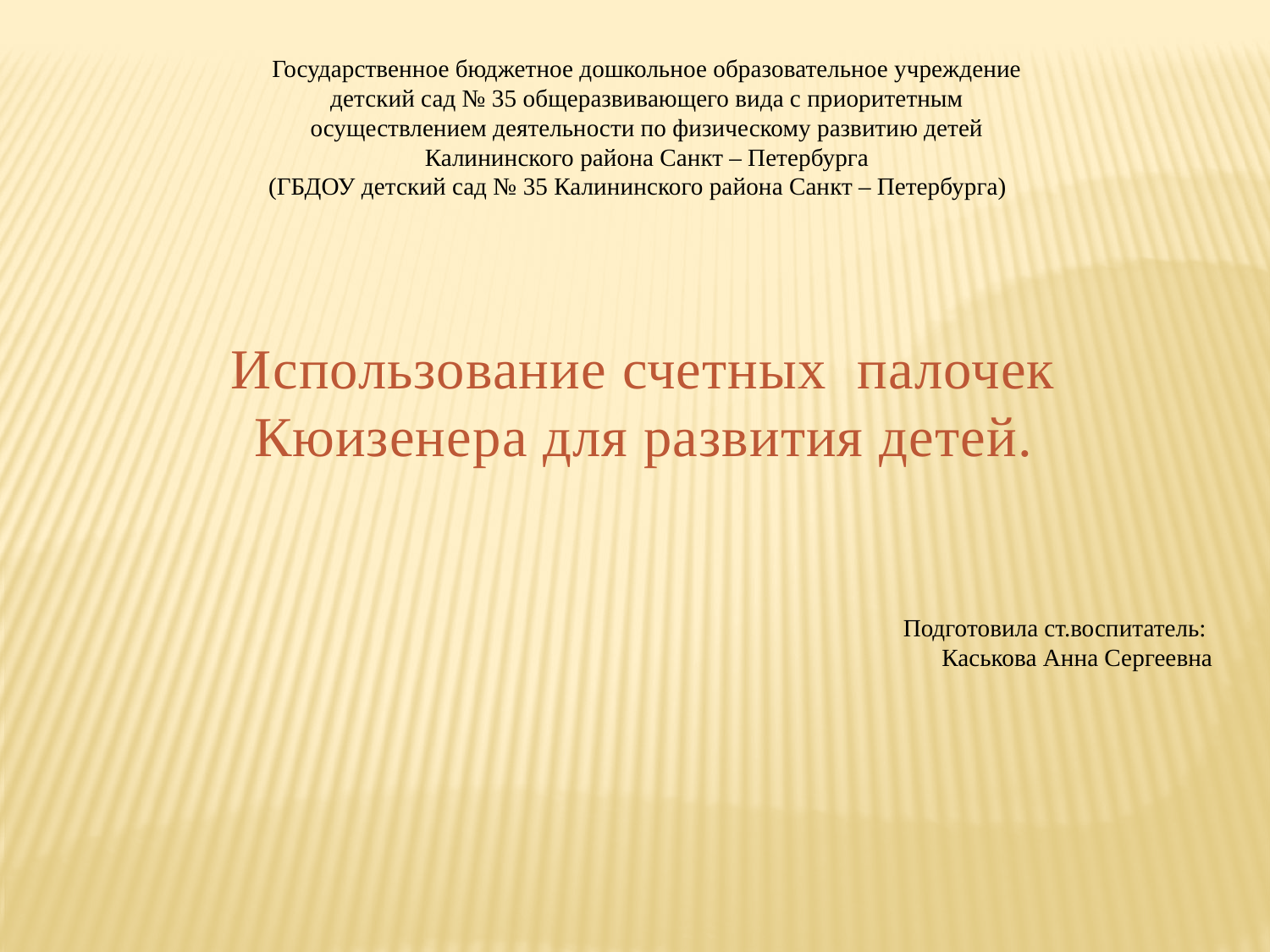

Государственное бюджетное дошкольное образовательное учреждение
детский сад № 35 общеразвивающего вида с приоритетным
осуществлением деятельности по физическому развитию детей
Калининского района Санкт – Петербурга
(ГБДОУ детский сад № 35 Калининского района Санкт – Петербурга)
Использование счетных  палочек Кюизенера для развития детей.
Подготовила ст.воспитатель:
Каськова Анна Сергеевна